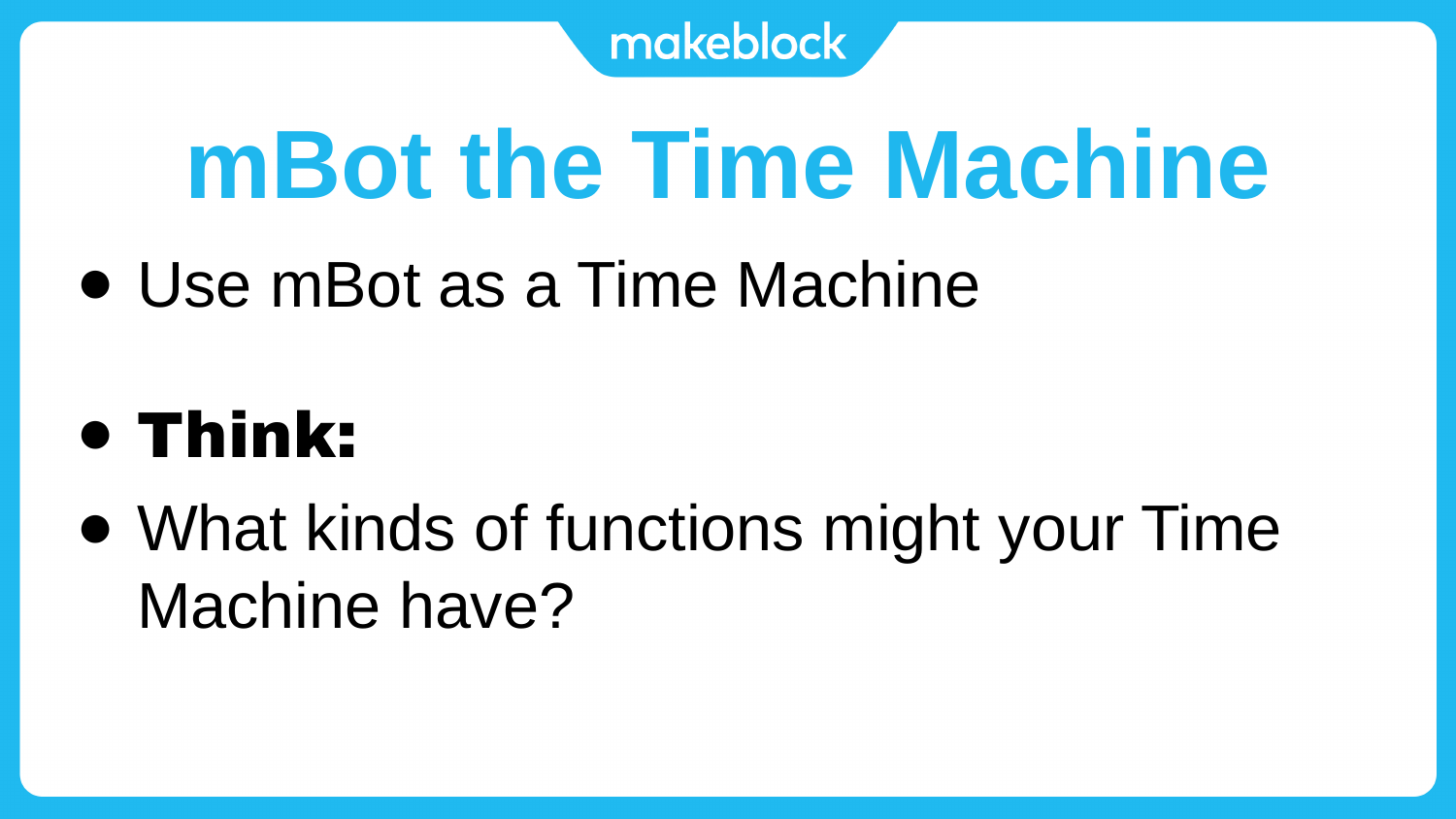

# mBot the Time Machine
Use mBot as a Time Machine
Think:
What kinds of functions might your Time Machine have?